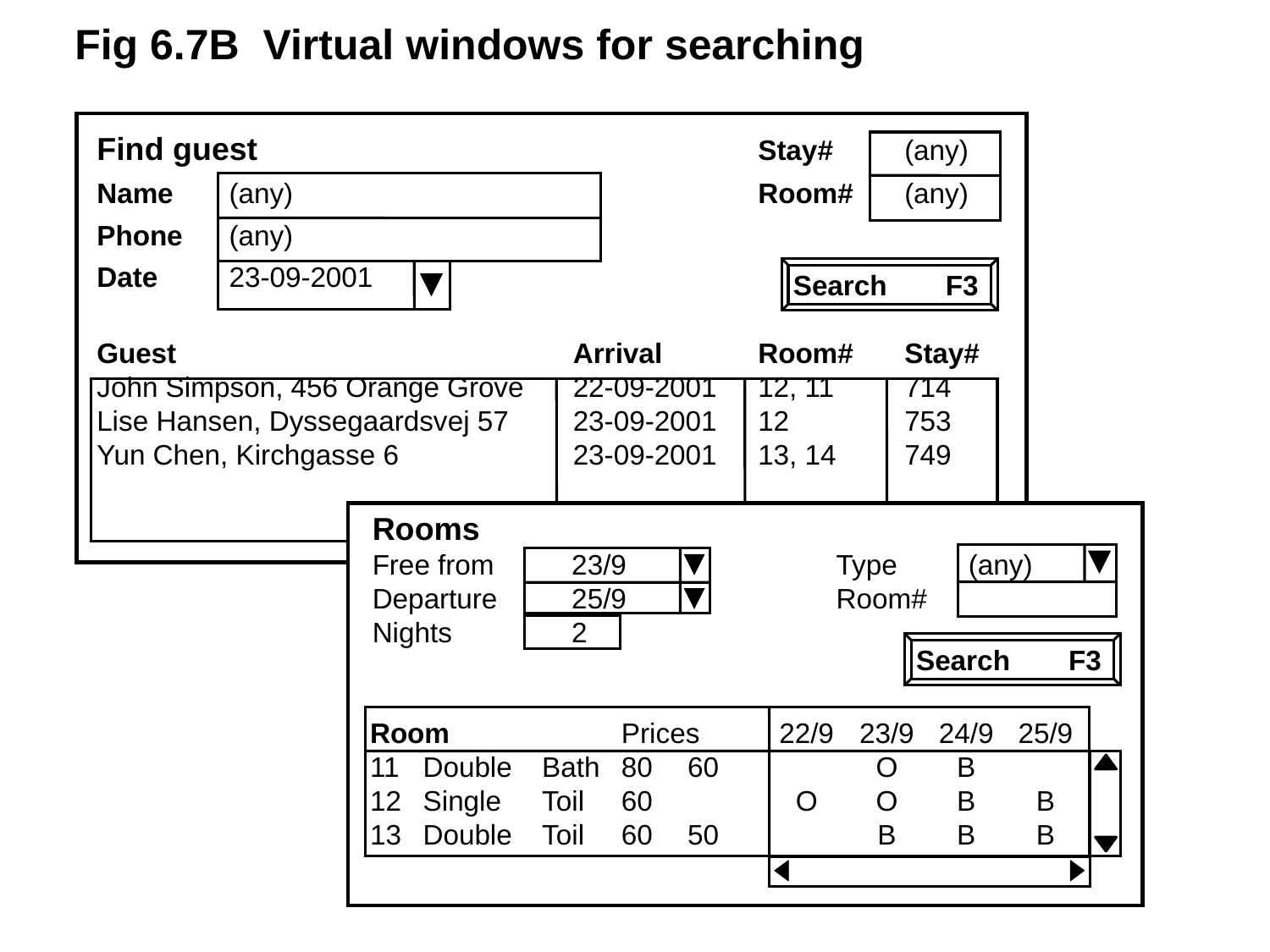

Fig 6.7B  Virtual windows for searching
Find guest		Stay#	(any)
Name	(any)		Room#	(any)
Phone	(any)
Date	23-09-2001

Guest		Arrival	Room#	Stay#
John Simpson, 456 Orange Grove	22-09-2001	12, 11	714
Lise Hansen, Dyssegaardsvej 57	23-09-2001	12	753
Yun Chen, Kirchgasse 6	23-09-2001	13, 14	749

Search	F3

Rooms
Free from	23/9	Type	(any)
Departure	25/9	Room#
Nights	2

Search	F3

Room		Prices	22/9	23/9	24/9	25/9
11	Double	Bath	80	60		O	B
12	Single	Toil	60		O	O	B	B
13	Double	Toil	60	50		B	B	B